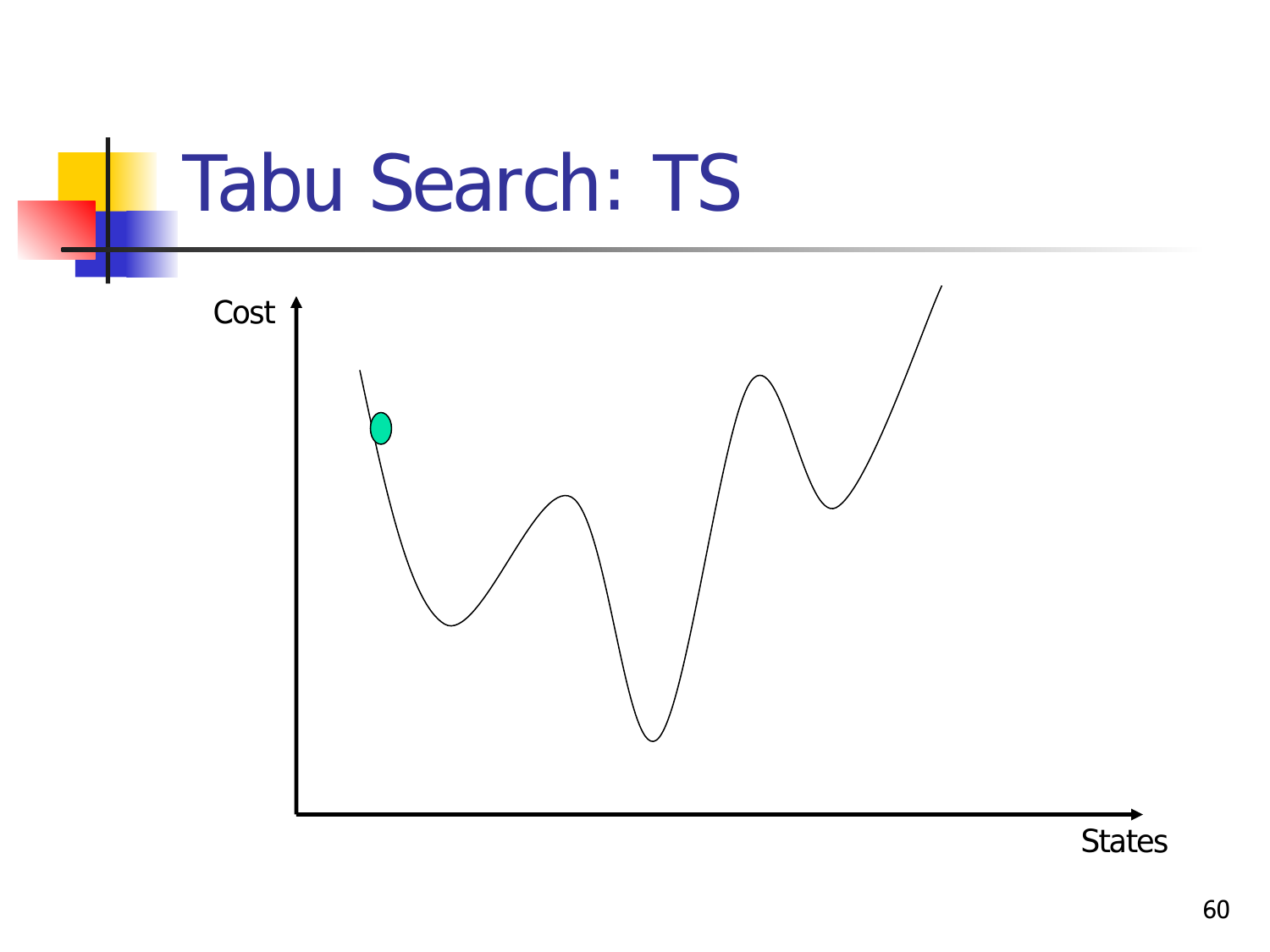

# Tabu Search: TS
Cost

States
60